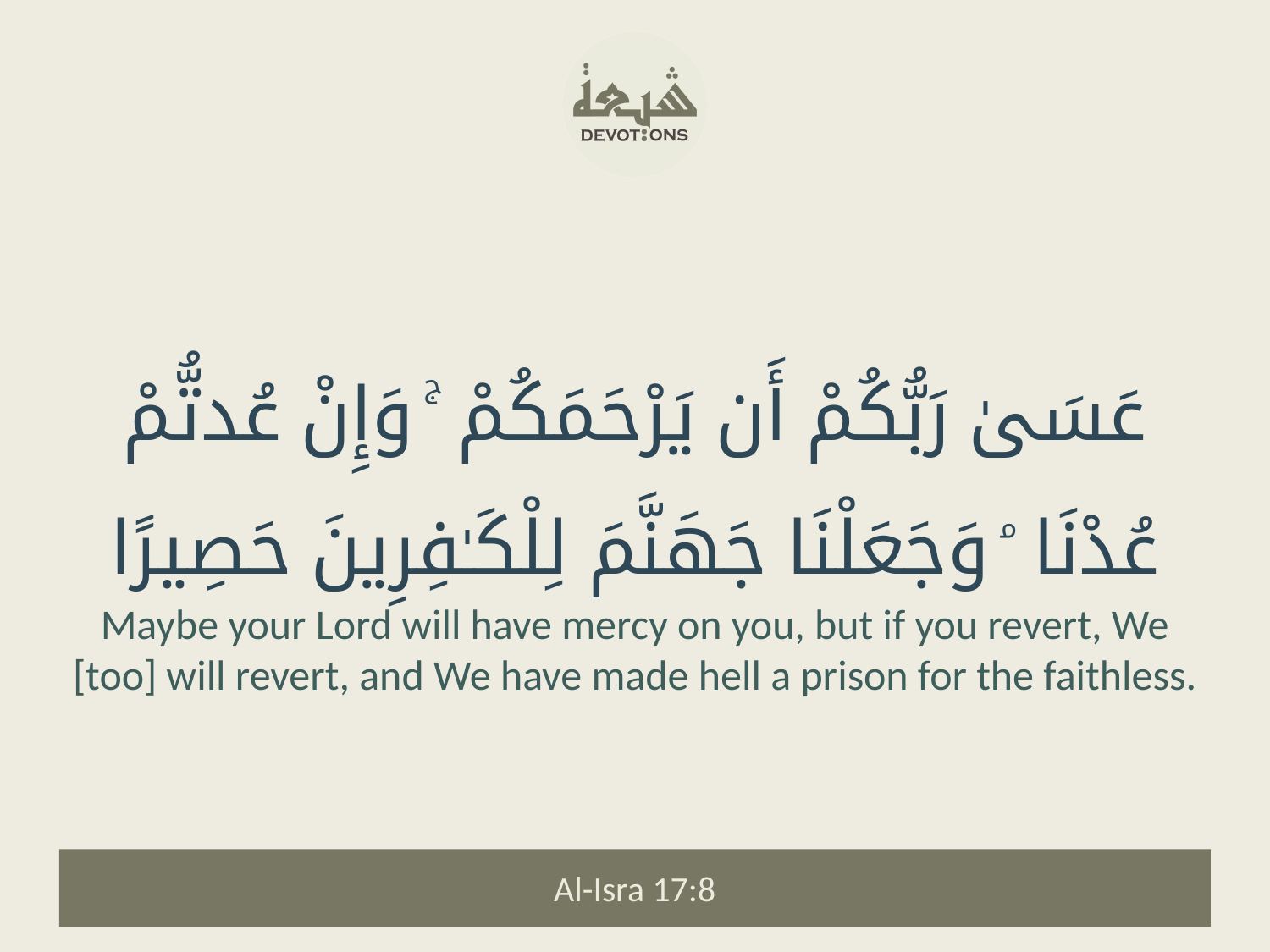

عَسَىٰ رَبُّكُمْ أَن يَرْحَمَكُمْ ۚ وَإِنْ عُدتُّمْ عُدْنَا ۘ وَجَعَلْنَا جَهَنَّمَ لِلْكَـٰفِرِينَ حَصِيرًا
Maybe your Lord will have mercy on you, but if you revert, We [too] will revert, and We have made hell a prison for the faithless.
Al-Isra 17:8